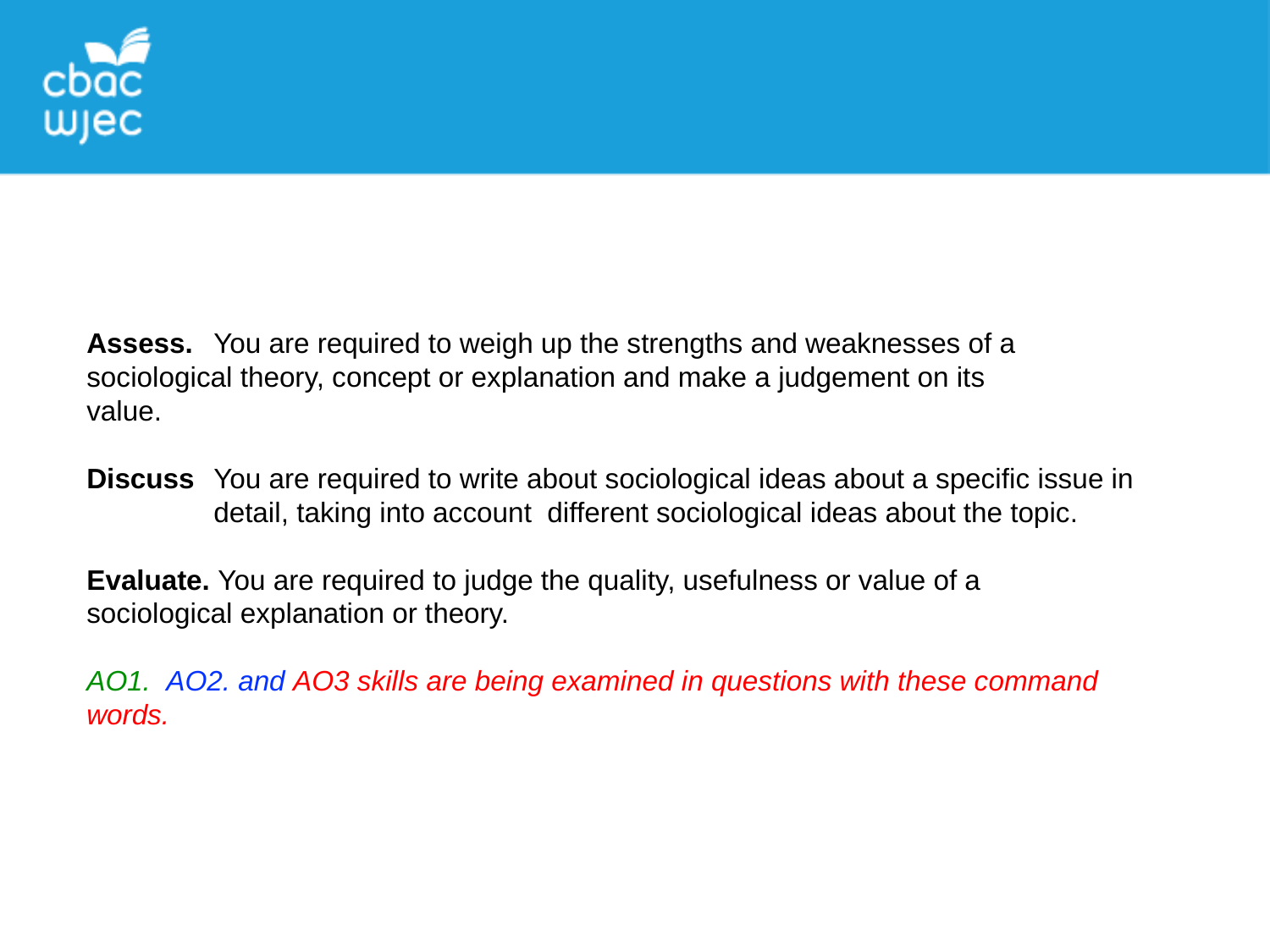

Assess.	You are required to weigh up the strengths and weaknesses of a 	sociological theory, concept or explanation and make a judgement on its 	value.

Discuss	You are required to write about sociological ideas about a specific issue in 	detail, taking into account  different sociological ideas about the topic.

Evaluate. You are required to judge the quality, usefulness or value of a 	sociological explanation or theory.

AO1.  AO2. and AO3 skills are being examined in questions with these command words.